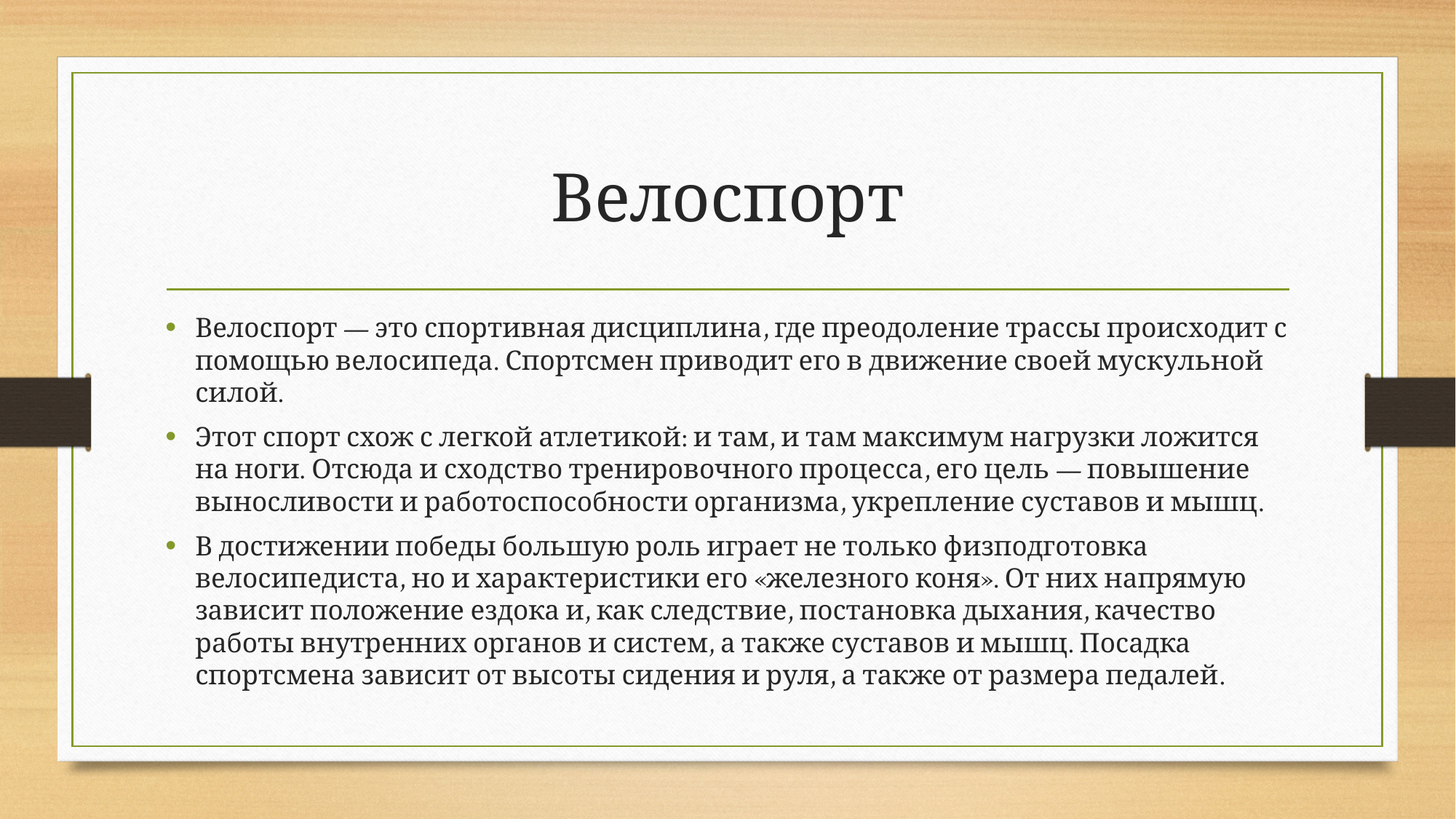

# Велоспорт
Велоспорт — это спортивная дисциплина, где преодоление трассы происходит с помощью велосипеда. Спортсмен приводит его в движение своей мускульной силой.
Этот спорт схож с легкой атлетикой: и там, и там максимум нагрузки ложится на ноги. Отсюда и сходство тренировочного процесса, его цель — повышение выносливости и работоспособности организма, укрепление суставов и мышц.
В достижении победы большую роль играет не только физподготовка велосипедиста, но и характеристики его «железного коня». От них напрямую зависит положение ездока и, как следствие, постановка дыхания, качество работы внутренних органов и систем, а также суставов и мышц. Посадка спортсмена зависит от высоты сидения и руля, а также от размера педалей.